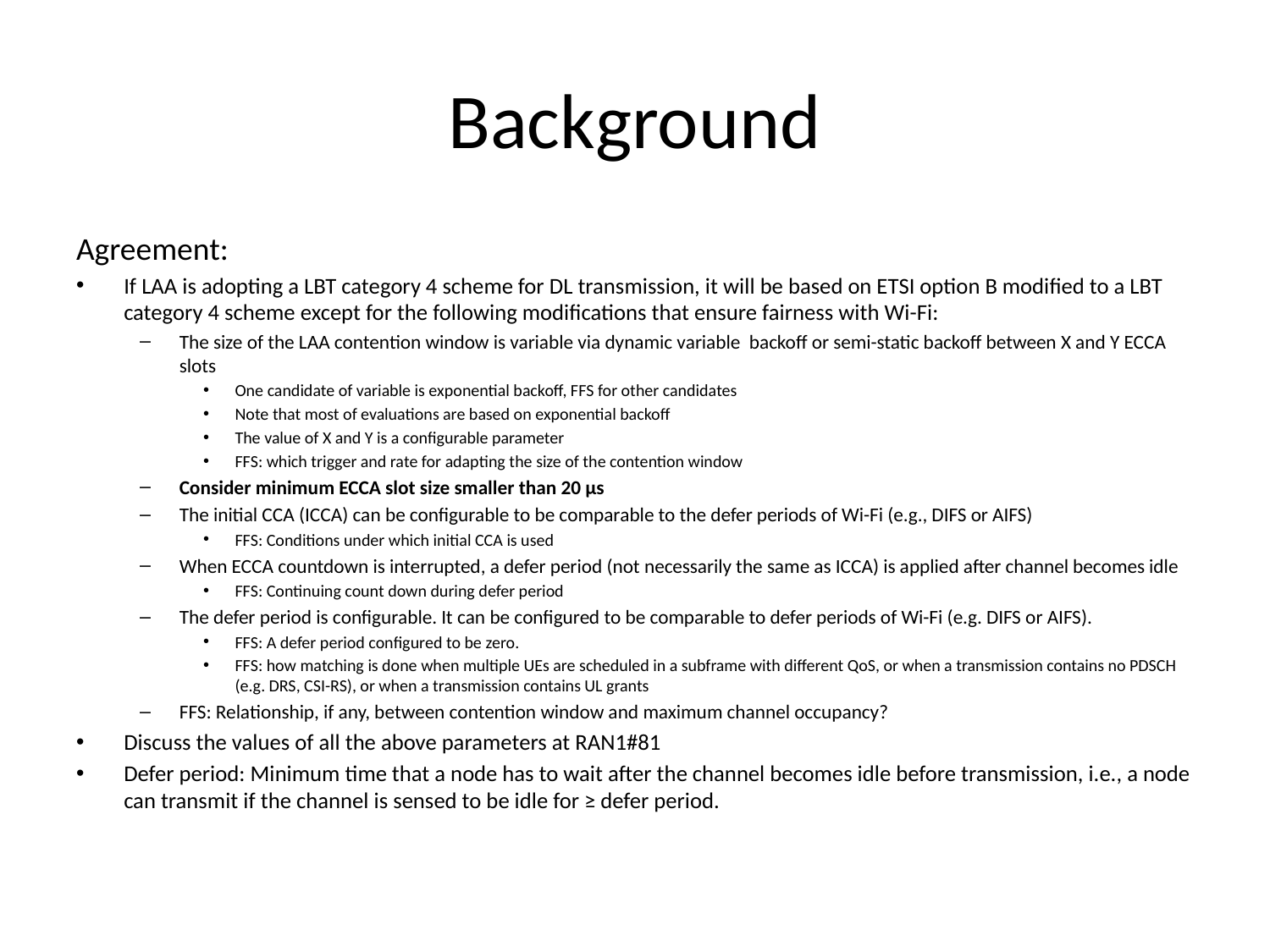

# Background
Agreement:
If LAA is adopting a LBT category 4 scheme for DL transmission, it will be based on ETSI option B modified to a LBT category 4 scheme except for the following modifications that ensure fairness with Wi-Fi:
The size of the LAA contention window is variable via dynamic variable  backoff or semi-static backoff between X and Y ECCA slots
One candidate of variable is exponential backoff, FFS for other candidates
Note that most of evaluations are based on exponential backoff
The value of X and Y is a configurable parameter
FFS: which trigger and rate for adapting the size of the contention window
Consider minimum ECCA slot size smaller than 20 µs
The initial CCA (ICCA) can be configurable to be comparable to the defer periods of Wi-Fi (e.g., DIFS or AIFS)
FFS: Conditions under which initial CCA is used
When ECCA countdown is interrupted, a defer period (not necessarily the same as ICCA) is applied after channel becomes idle
FFS: Continuing count down during defer period
The defer period is configurable. It can be configured to be comparable to defer periods of Wi-Fi (e.g. DIFS or AIFS).
FFS: A defer period configured to be zero.
FFS: how matching is done when multiple UEs are scheduled in a subframe with different QoS, or when a transmission contains no PDSCH (e.g. DRS, CSI-RS), or when a transmission contains UL grants
FFS: Relationship, if any, between contention window and maximum channel occupancy?
Discuss the values of all the above parameters at RAN1#81
Defer period: Minimum time that a node has to wait after the channel becomes idle before transmission, i.e., a node can transmit if the channel is sensed to be idle for ≥ defer period.